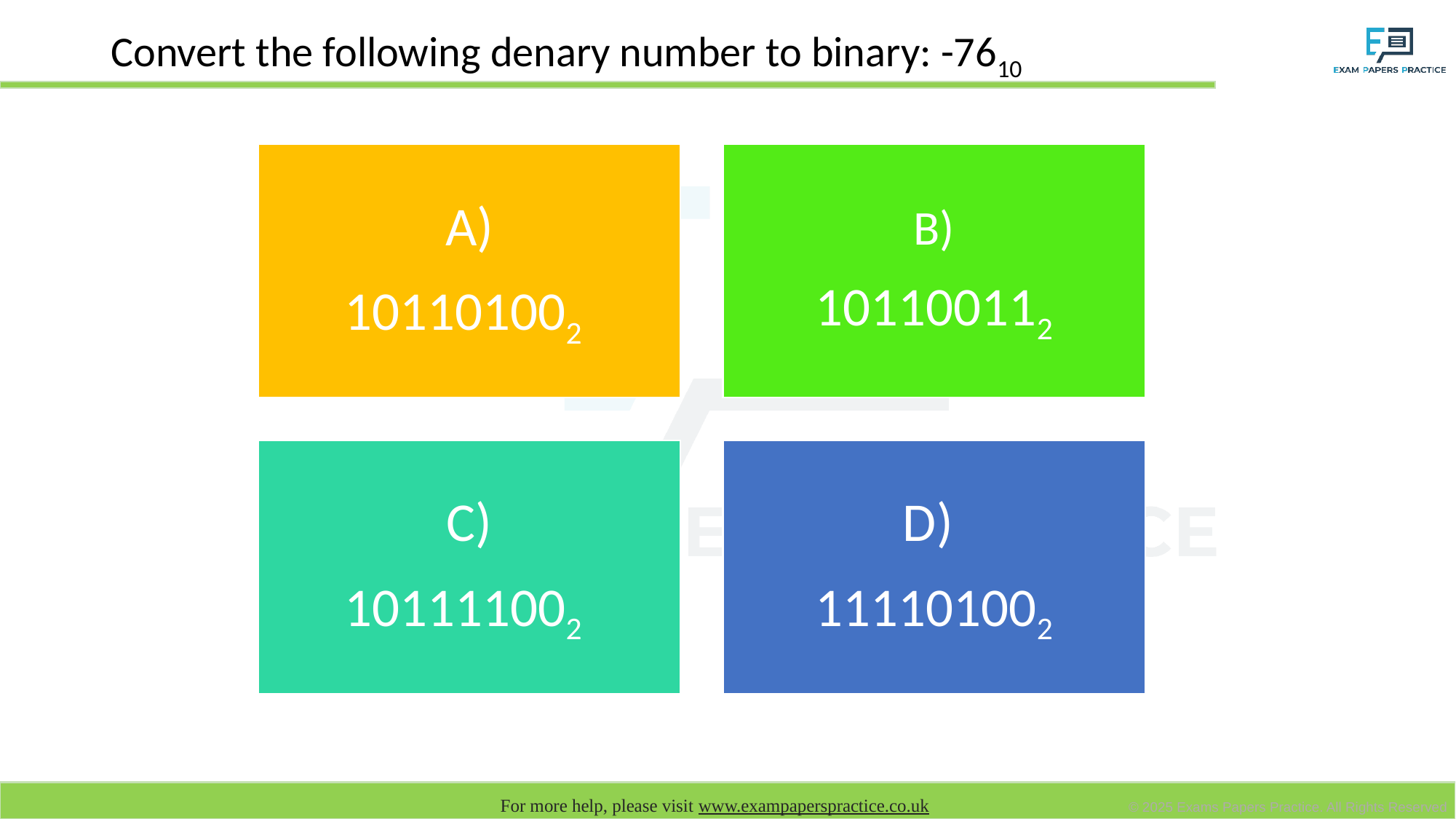

# Convert the following denary number to binary: -7610
A)
101101002
B)
101100112
C)
101111002
D)
111101002